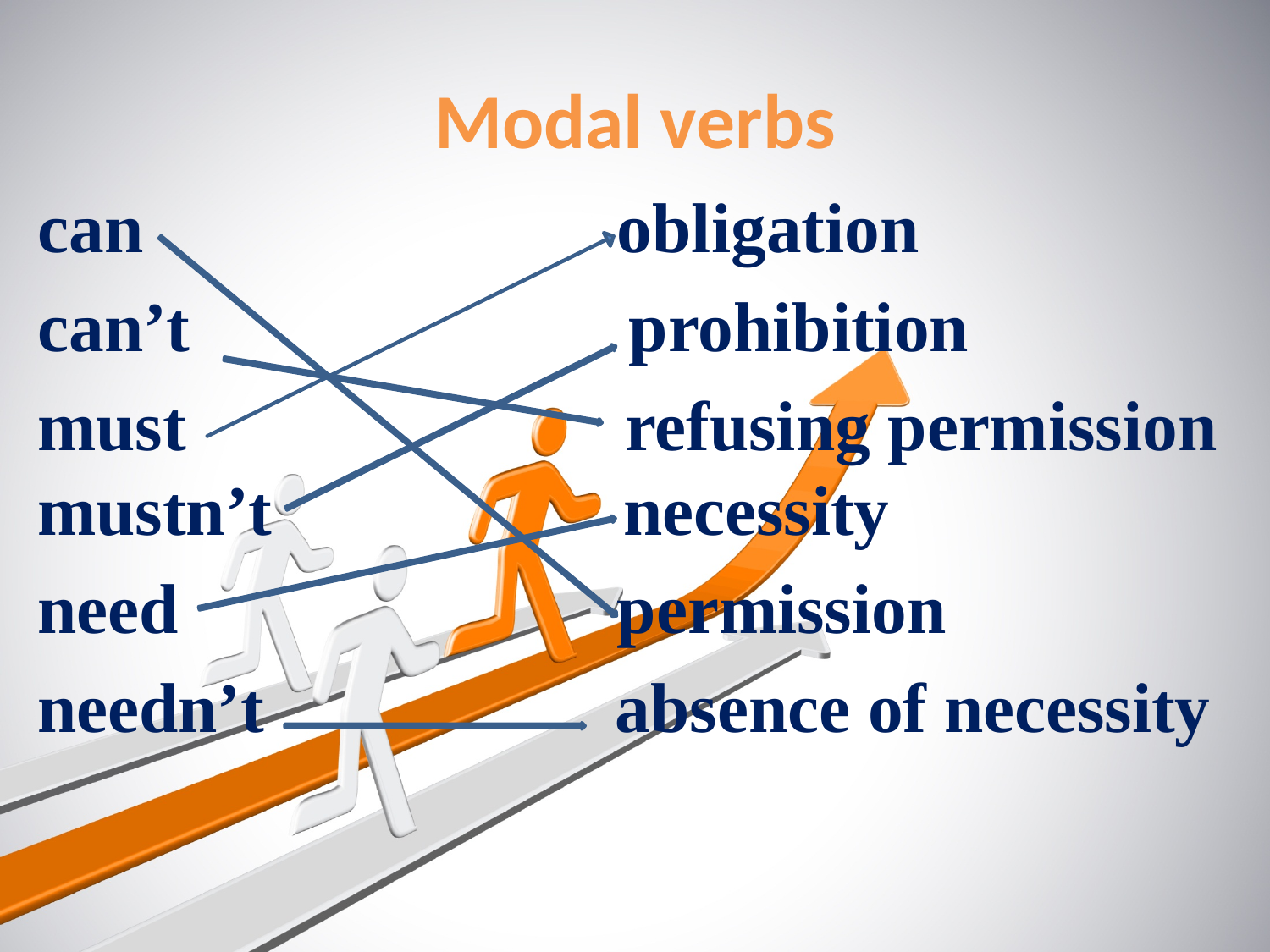

# Modal verbs

can                           obligation
can’t                         prohibition
must                         refusing permission mustn’t                    necessity
need                         permission
needn’t                    absence of necessity